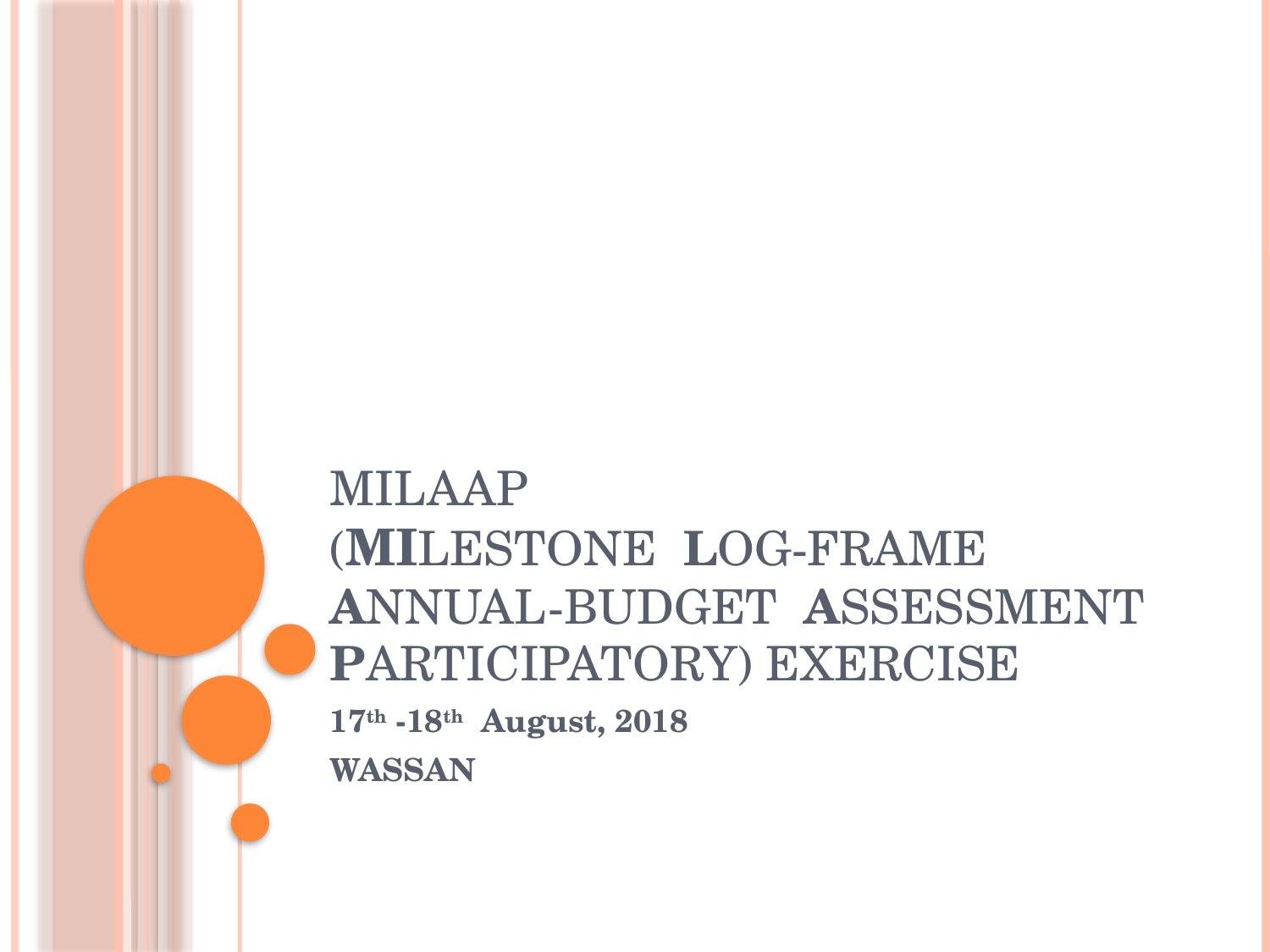

# MILAAP (Milestone  Log-frame annual-Budget  Assessment Participatory) Exercise
17th -18th  August, 2018
WASSAN